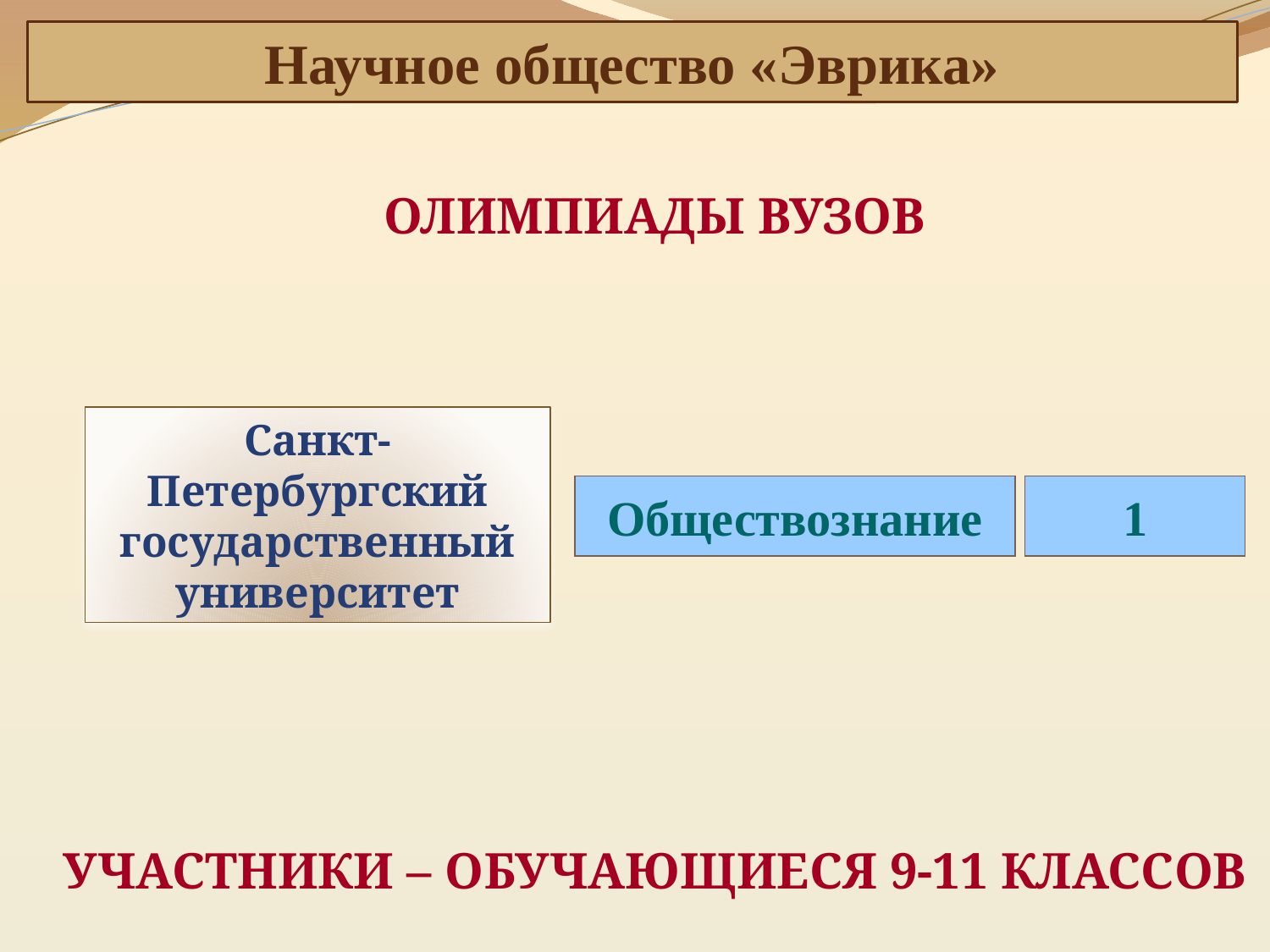

Научное общество «Эврика»
ОЛИМПИАДЫ ВУЗОВ
Санкт-Петербургский государственный университет
Обществознание
1
УЧАСТНИКИ – ОБУЧАЮЩИЕСЯ 9-11 КЛАССОВ